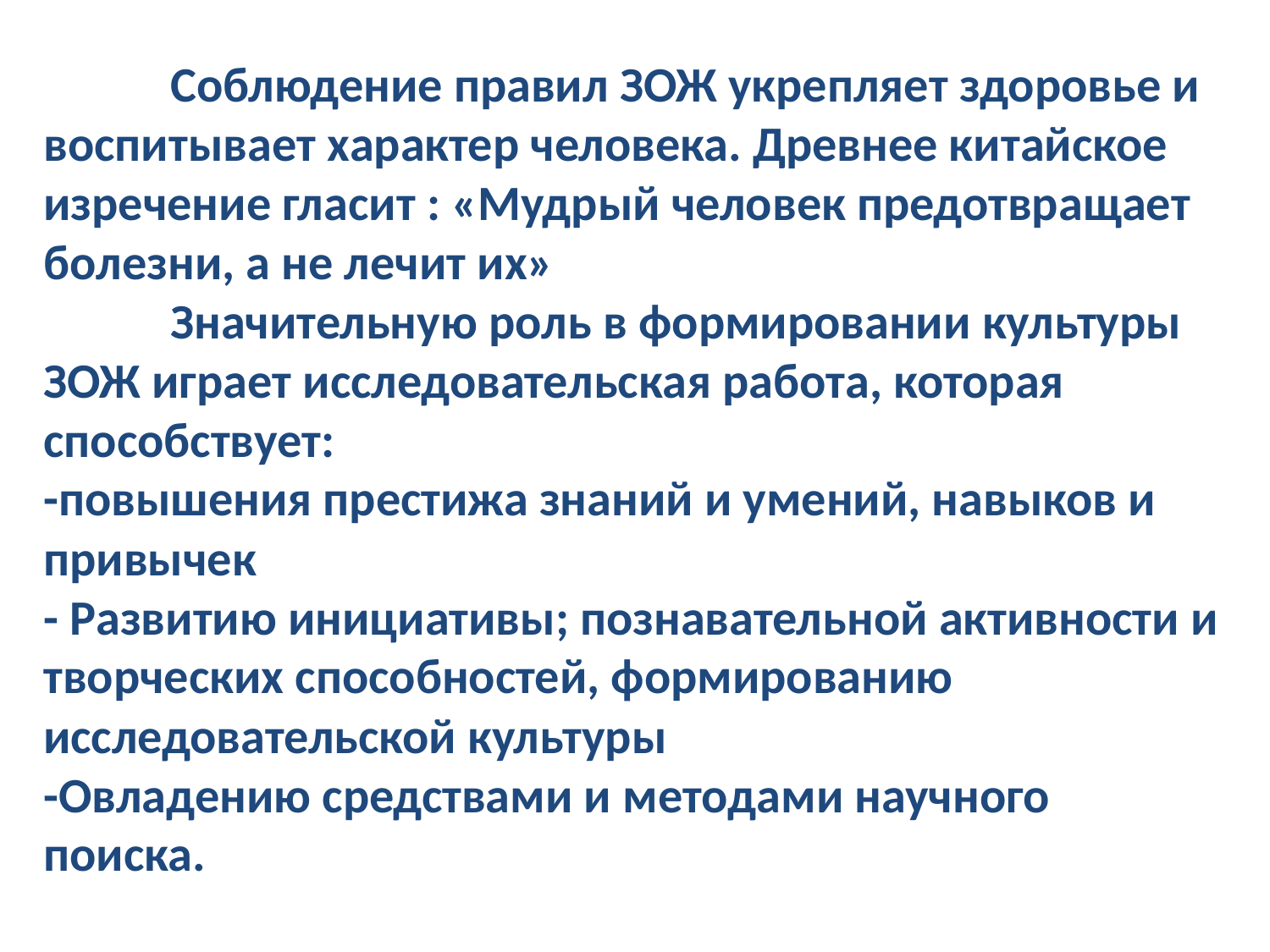

Соблюдение правил ЗОЖ укрепляет здоровье и воспитывает характер человека. Древнее китайское изречение гласит : «Мудрый человек предотвращает болезни, а не лечит их»
	Значительную роль в формировании культуры ЗОЖ играет исследовательская работа, которая способствует:
-повышения престижа знаний и умений, навыков и привычек
- Развитию инициативы; познавательной активности и творческих способностей, формированию исследовательской культуры
-Овладению средствами и методами научного поиска.